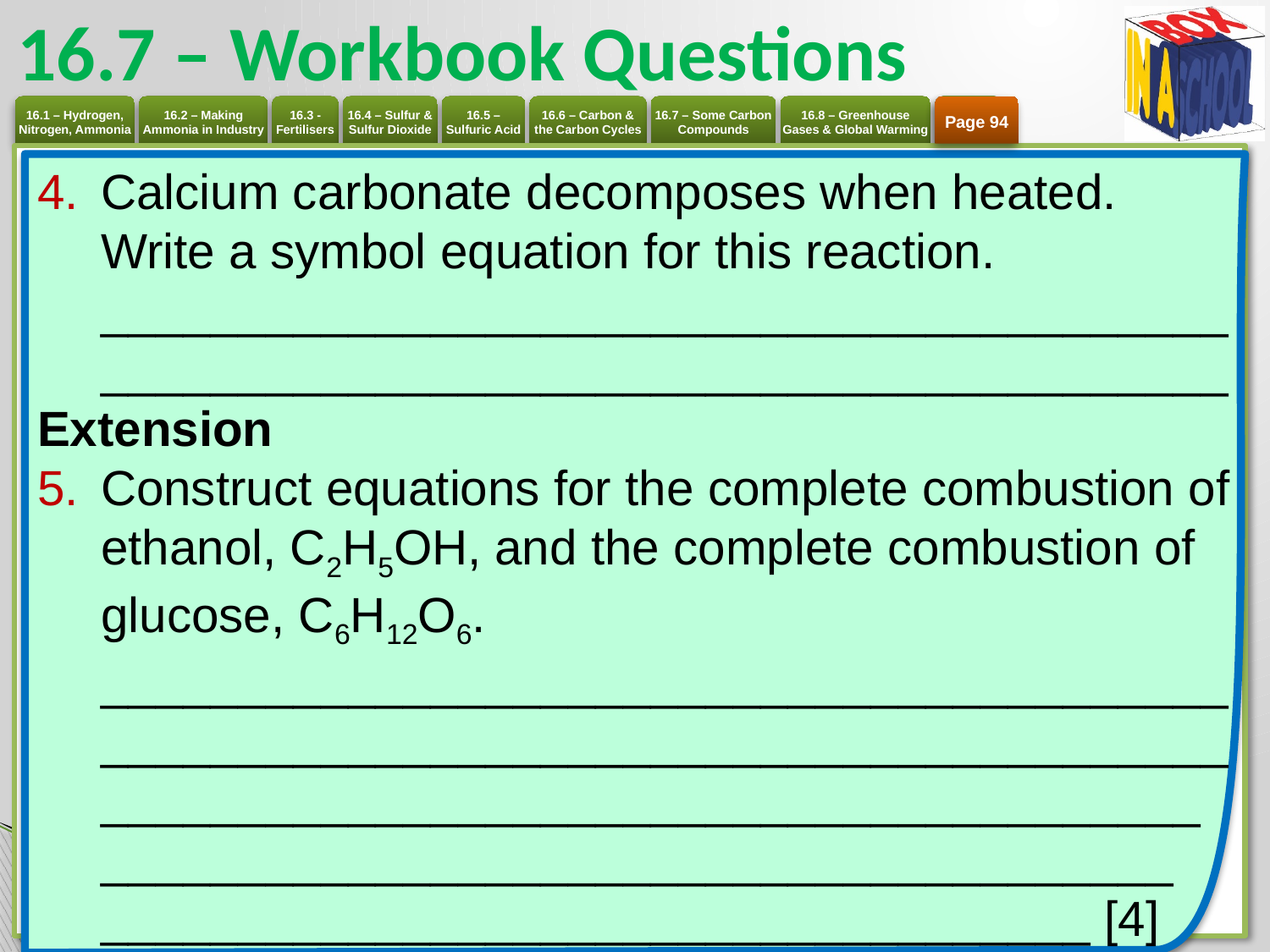

# 16.7 – Workbook Questions
Page 94
Calcium carbonate decomposes when heated. Write a symbol equation for this reaction.
__________________________________________________________________________________
Extension
Construct equations for the complete combustion of ethanol, C2H5OH, and the complete combustion of glucose, C6H12O6.
__________________________________________________________________________________
________________________________________
_______________________________________
____________________________________ [4]